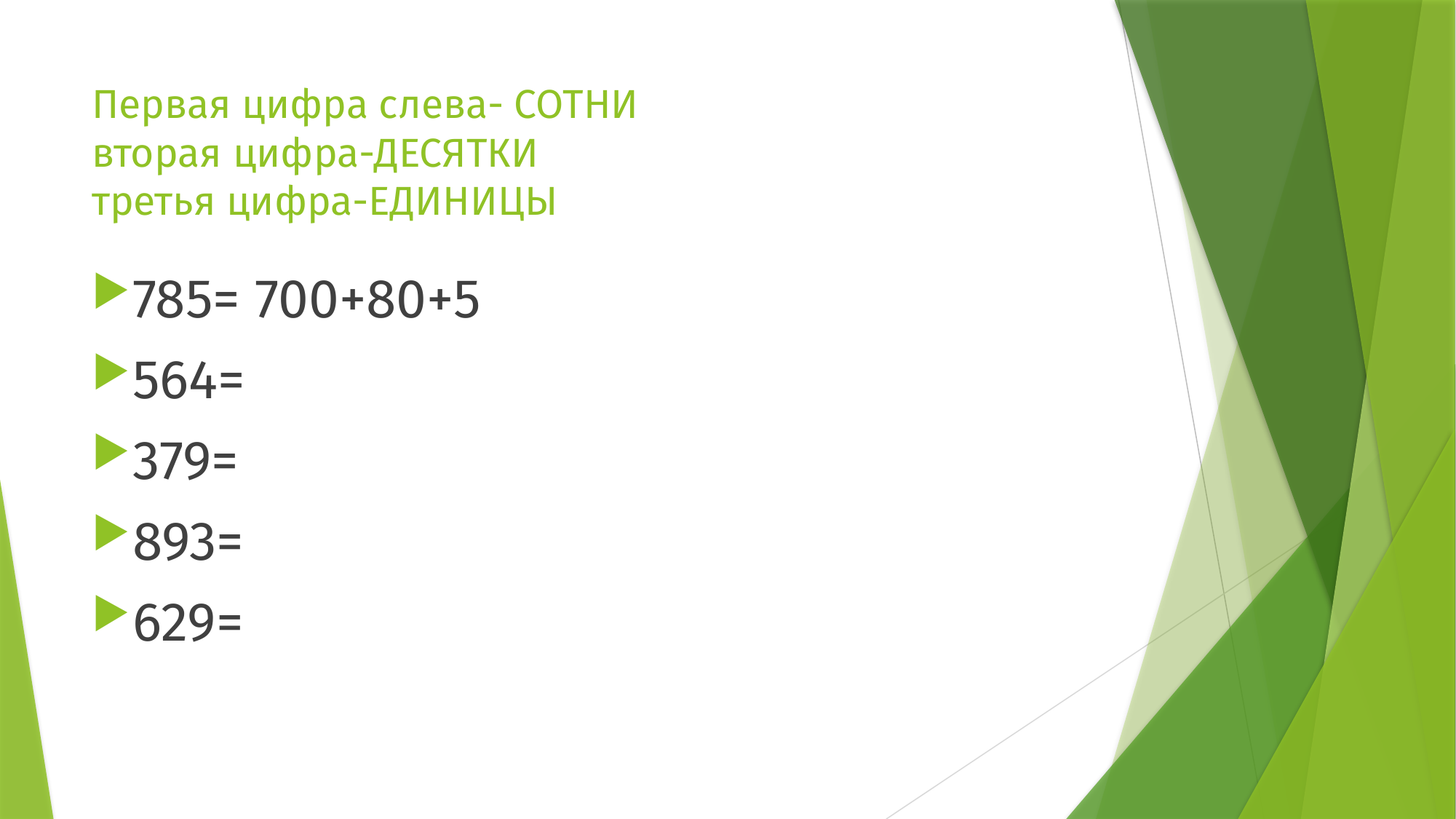

# Первая цифра слева- СОТНИ вторая цифра-ДЕСЯТКИ третья цифра-ЕДИНИЦЫ
785= 700+80+5
564=
379=
893=
629=